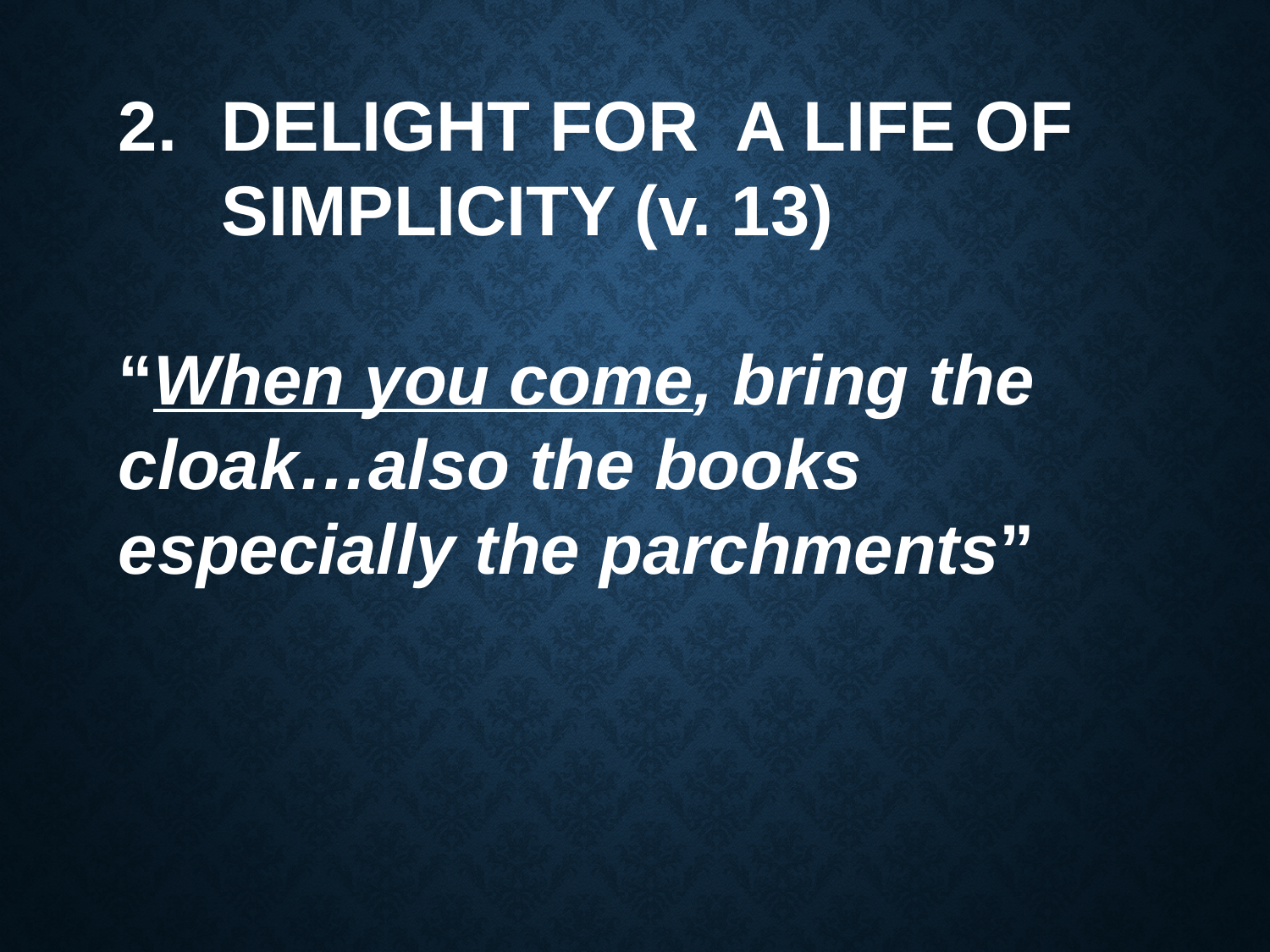

DELIGHT FOR  A LIFE OF SIMPLICITY (v. 13)

“When you come, bring the cloak…also the books especially the parchments”